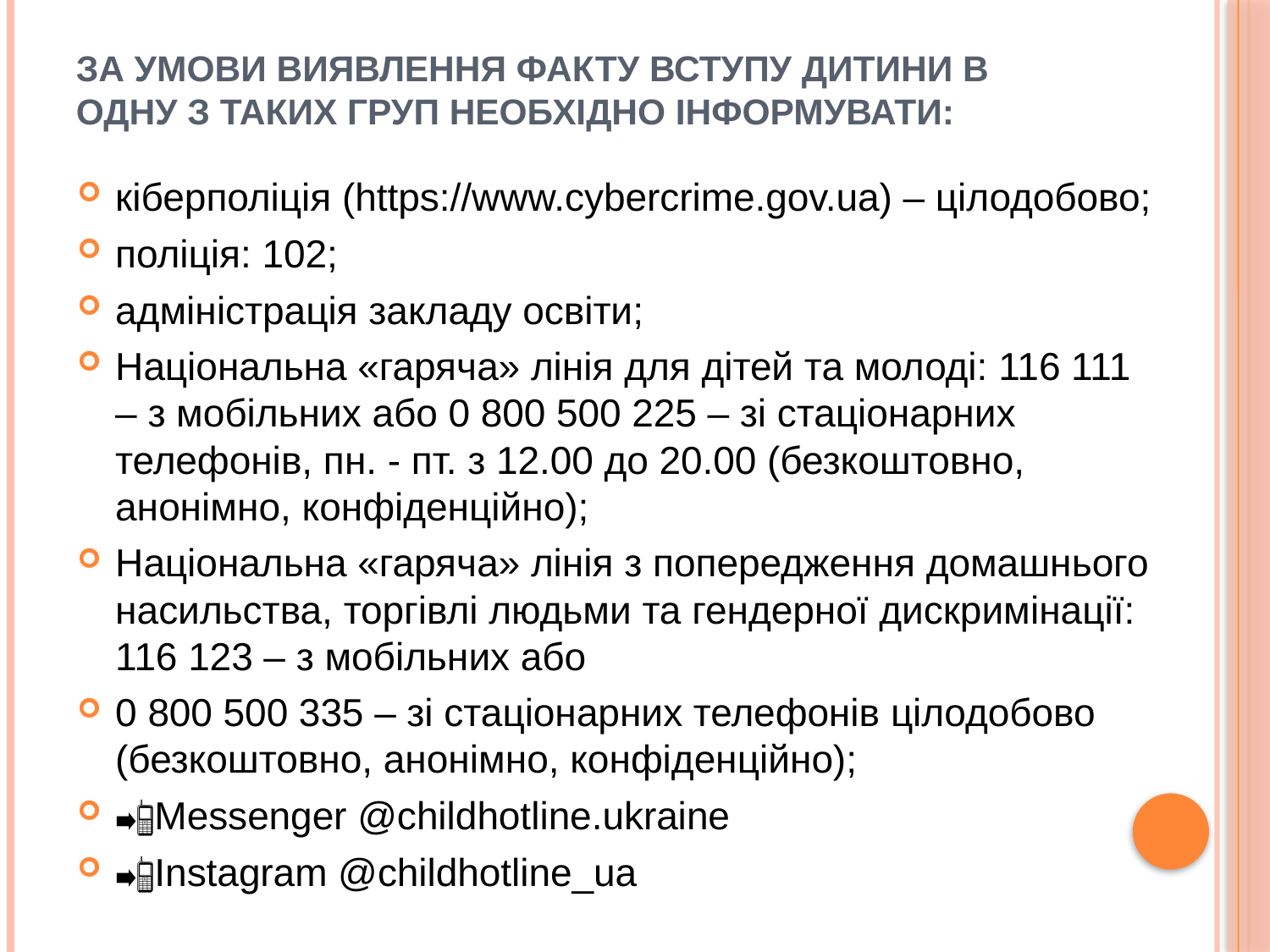

# За умови виявлення факту вступу дитини в одну з таких груп необхідно інформувати:
кіберполіція (https://www.cybercrime.gov.ua) – цілодобово;
поліція: 102;
адміністрація закладу освіти;
Національна «гаряча» лінія для дітей та молоді: 116 111 – з мобільних або 0 800 500 225 – зі стаціонарних телефонів, пн. - пт. з 12.00 до 20.00 (безкоштовно, анонімно, конфіденційно);
Національна «гаряча» лінія з попередження домашнього насильства, торгівлі людьми та гендерної дискримінації: 116 123 – з мобільних або
0 800 500 335 – зі стаціонарних телефонів цілодобово (безкоштовно, анонімно, конфіденційно);
📲Messenger @childhotline.ukraine
📲Instagram @childhotline_ua